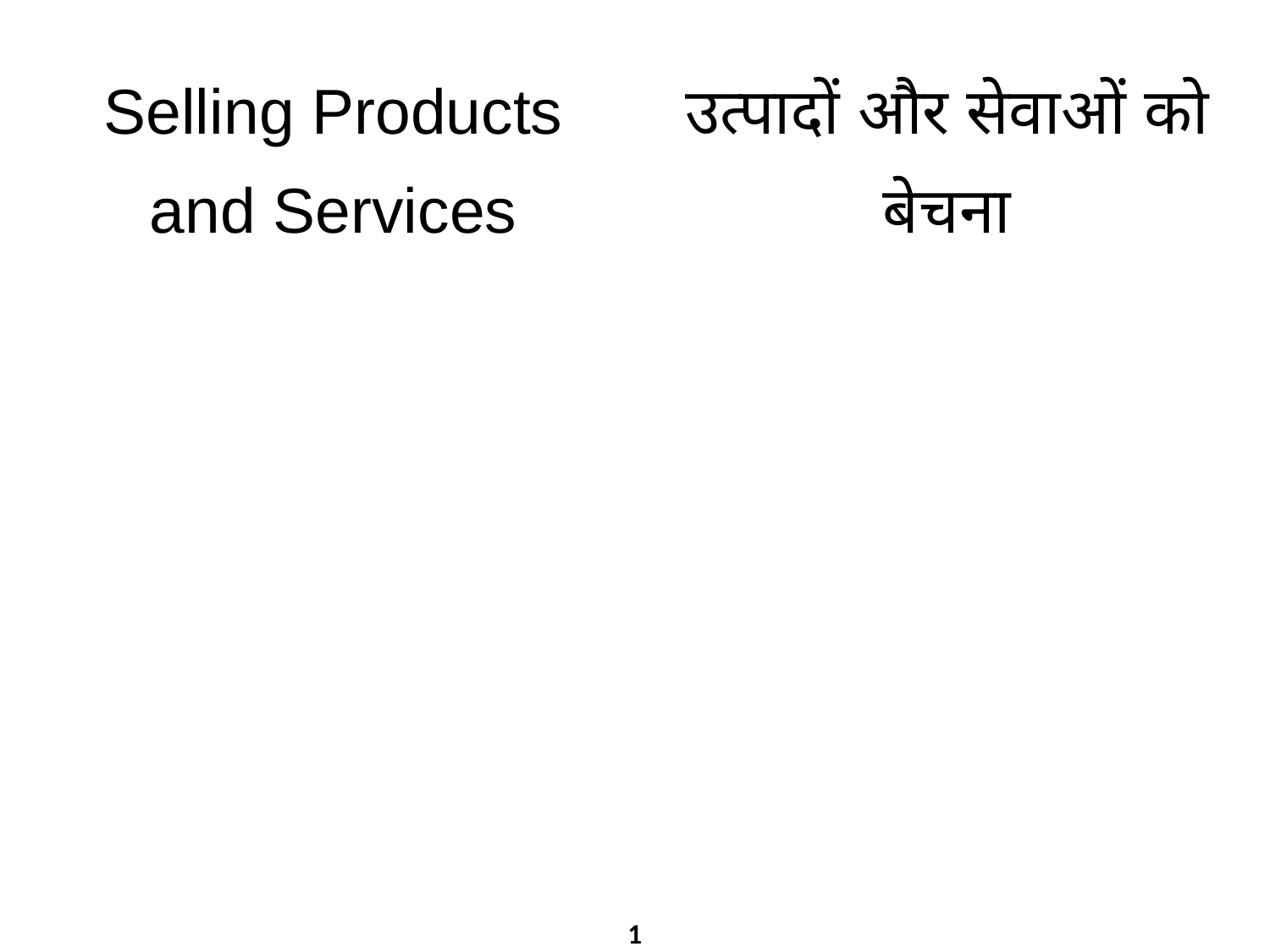

Selling Products and Services

उत्पादों और सेवाओं को बेचना
1